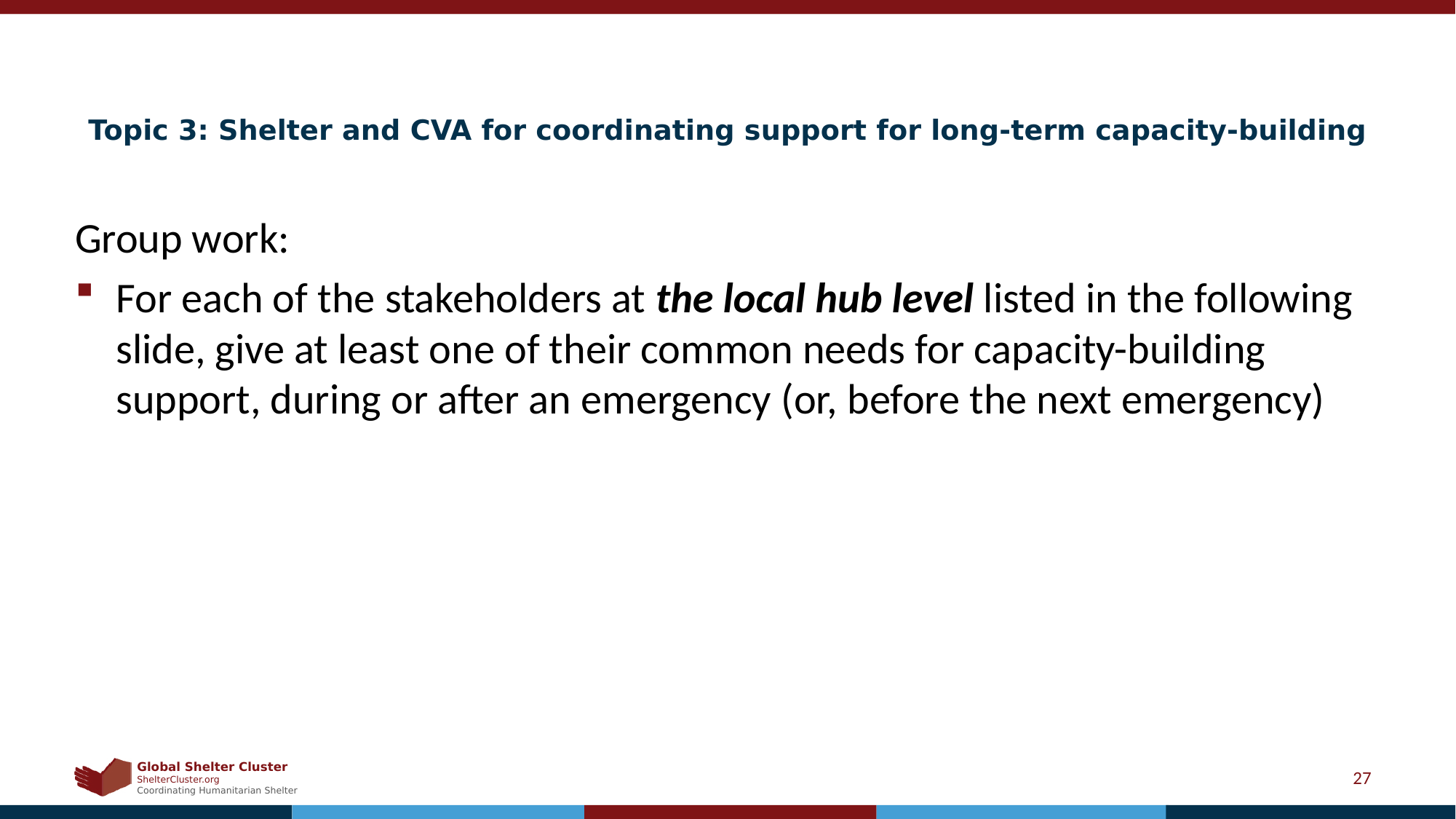

# Topic 3: Shelter and CVA for coordinating support for long-term capacity-building
Group work:
For each of the stakeholders at the local hub level listed in the following slide, give at least one of their common needs for capacity-building support, during or after an emergency (or, before the next emergency)

27